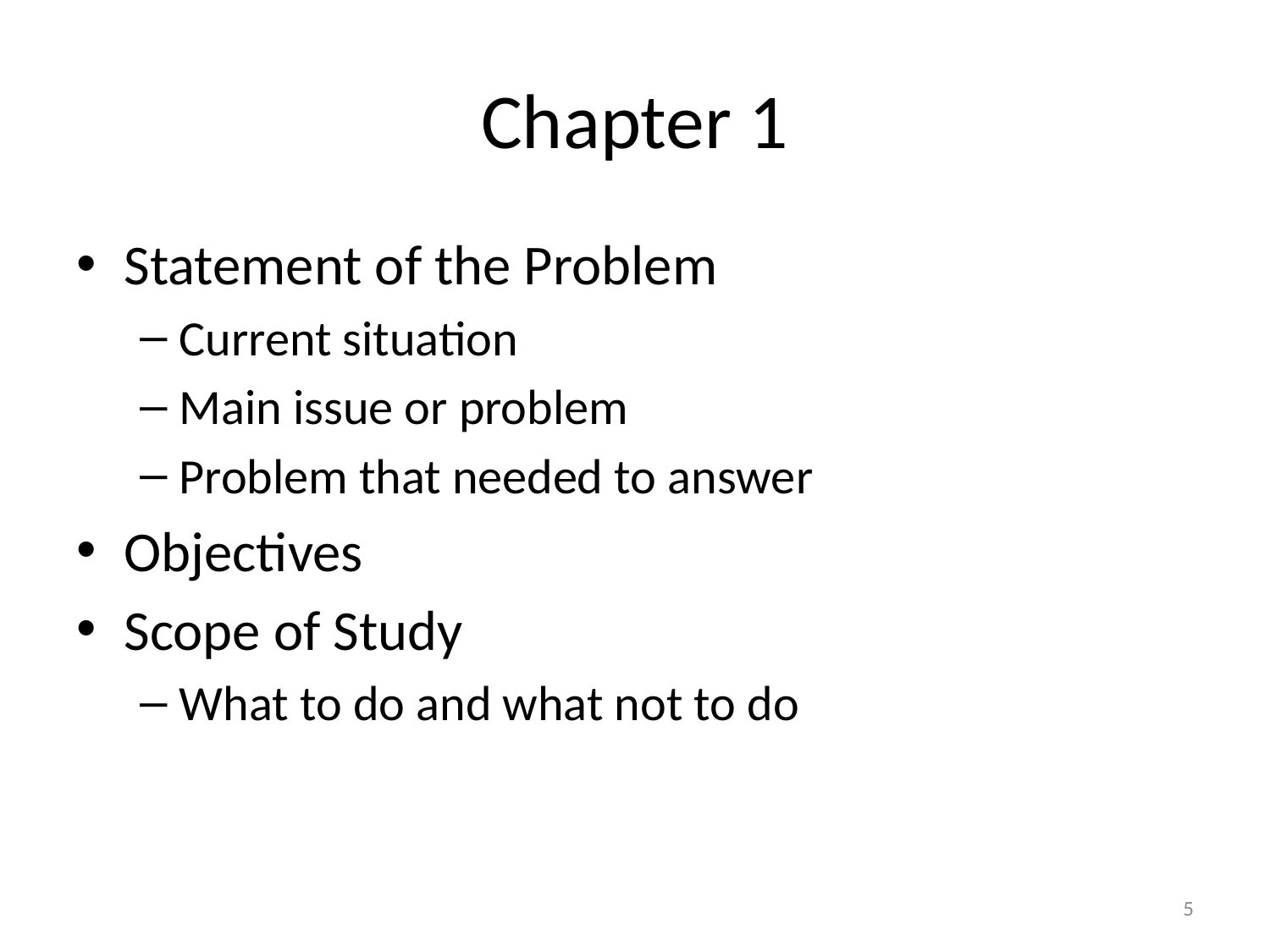

# Chapter 1
Statement of the Problem
Current situation
Main issue or problem
Problem that needed to answer
Objectives
Scope of Study
What to do and what not to do
5